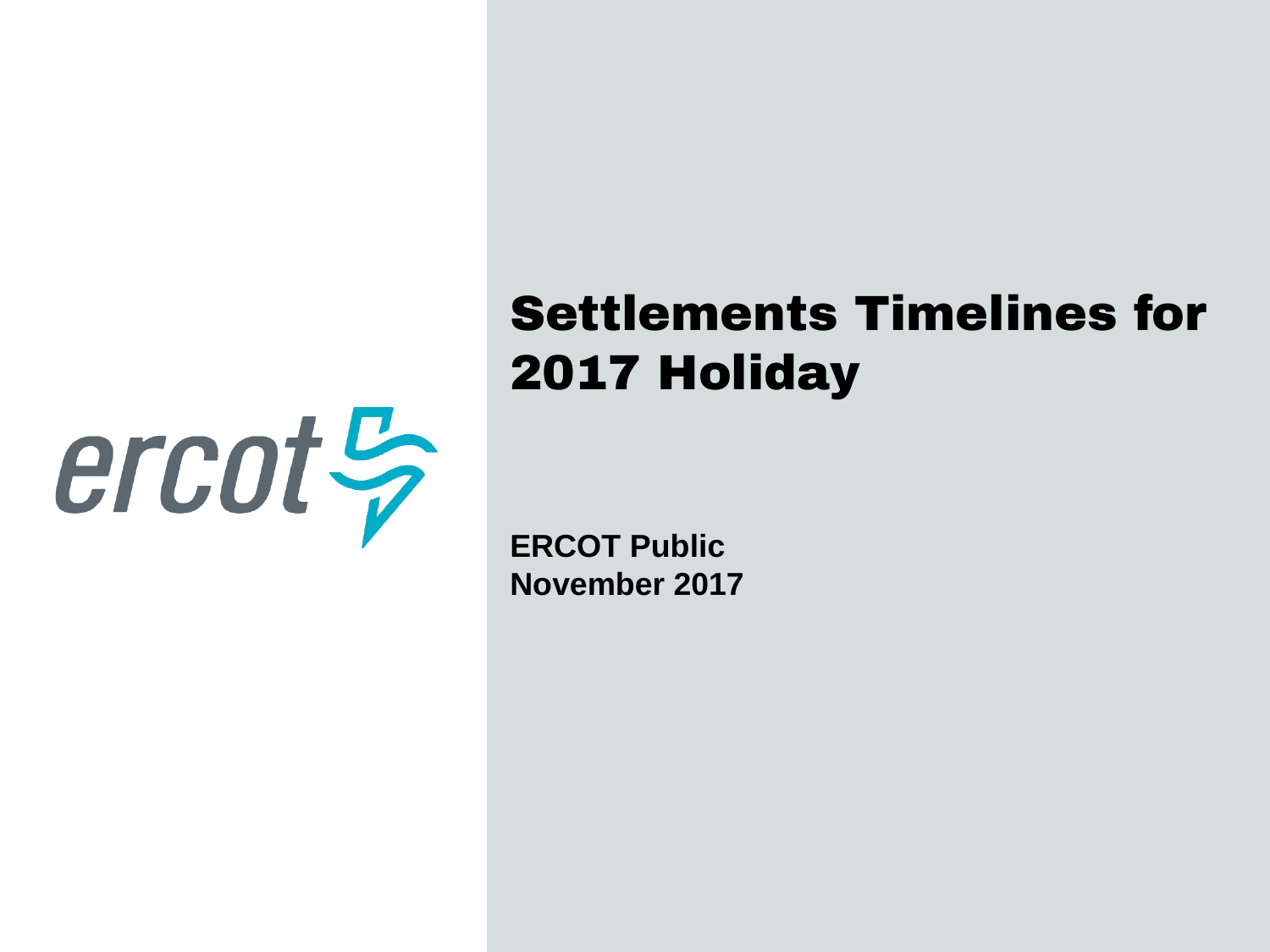

Settlements Timelines for 2017 Holiday

ERCOT Public
November 2017